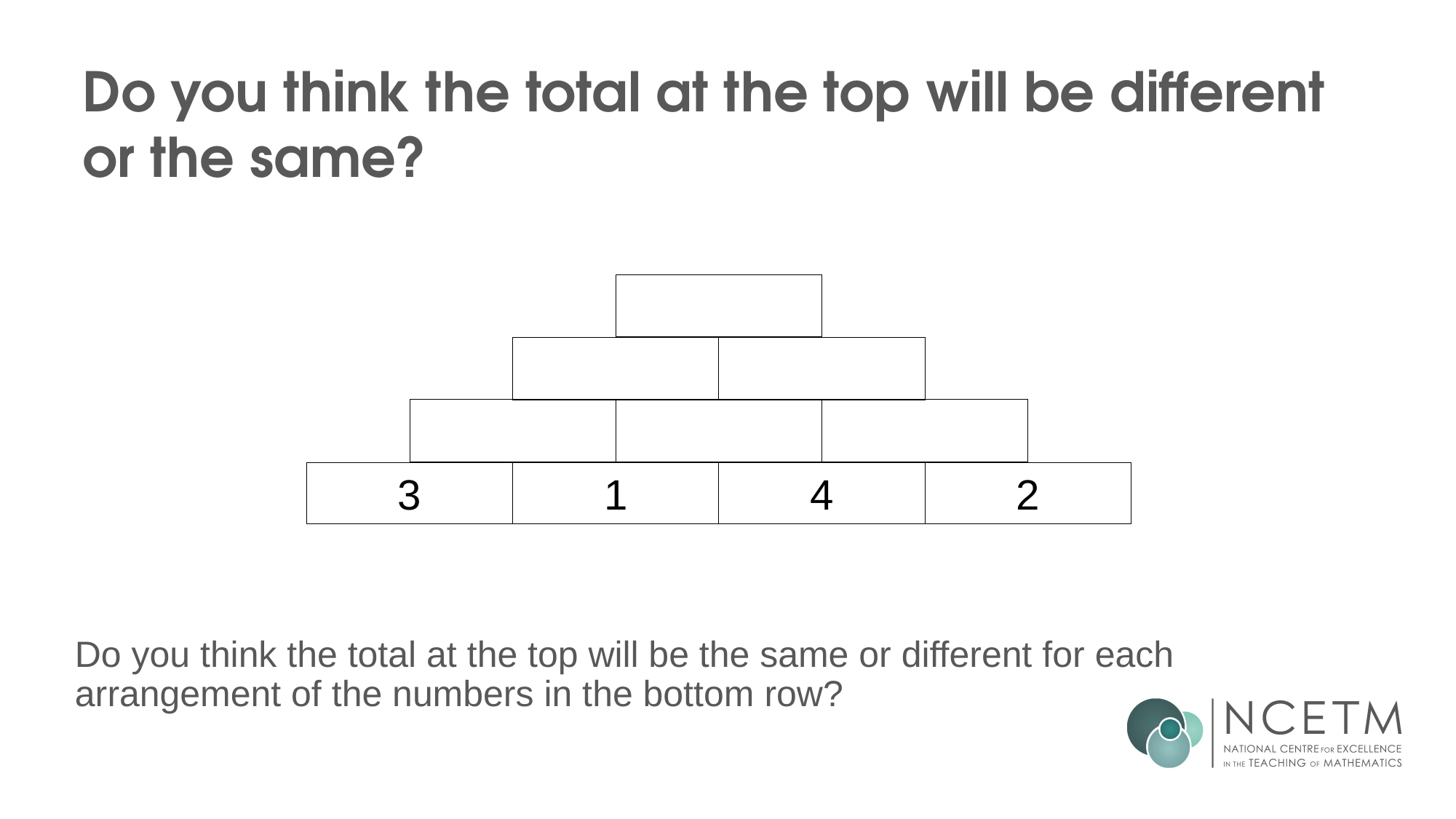

# Do you think the total at the top will be different or the same?

3
1
4
2
Do you think the total at the top will be the same or different for each arrangement of the numbers in the bottom row?